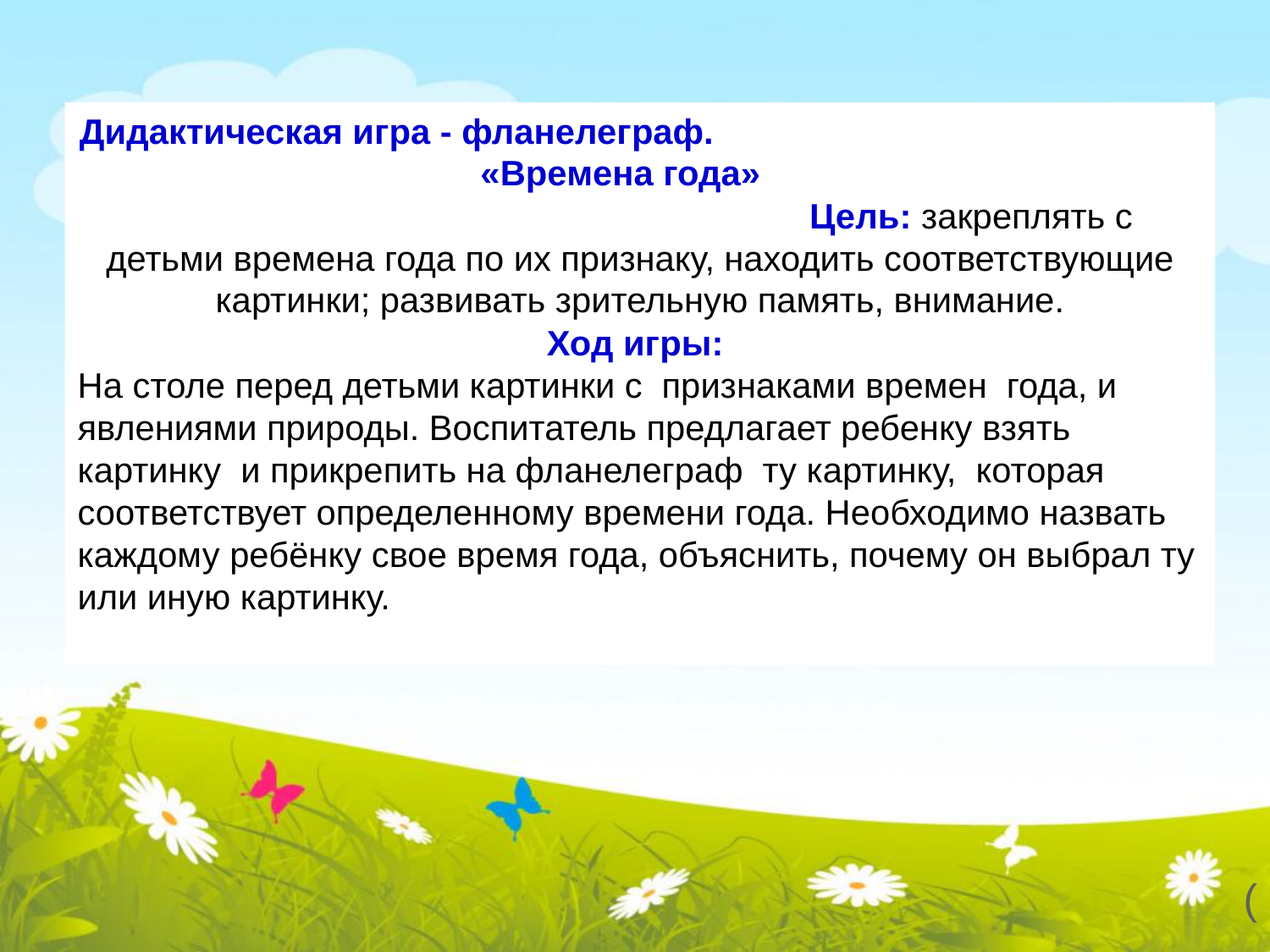

Дидактическая игра - фланелеграф.                                                                                            «Времена года»                                                                                                                  Цель: закреплять с детьми времена года по их признаку, находить соответствующие картинки; развивать зрительную память, внимание.
Ход игры:
На столе перед детьми картинки с  признаками времен  года, и явлениями природы. Воспитатель предлагает ребенку взять картинку  и прикрепить на фланелеграф  ту картинку,  которая соответствует определенному времени года. Необходимо назвать каждому ребёнку свое время года, объяснить, почему он выбрал ту или иную картинку.

(